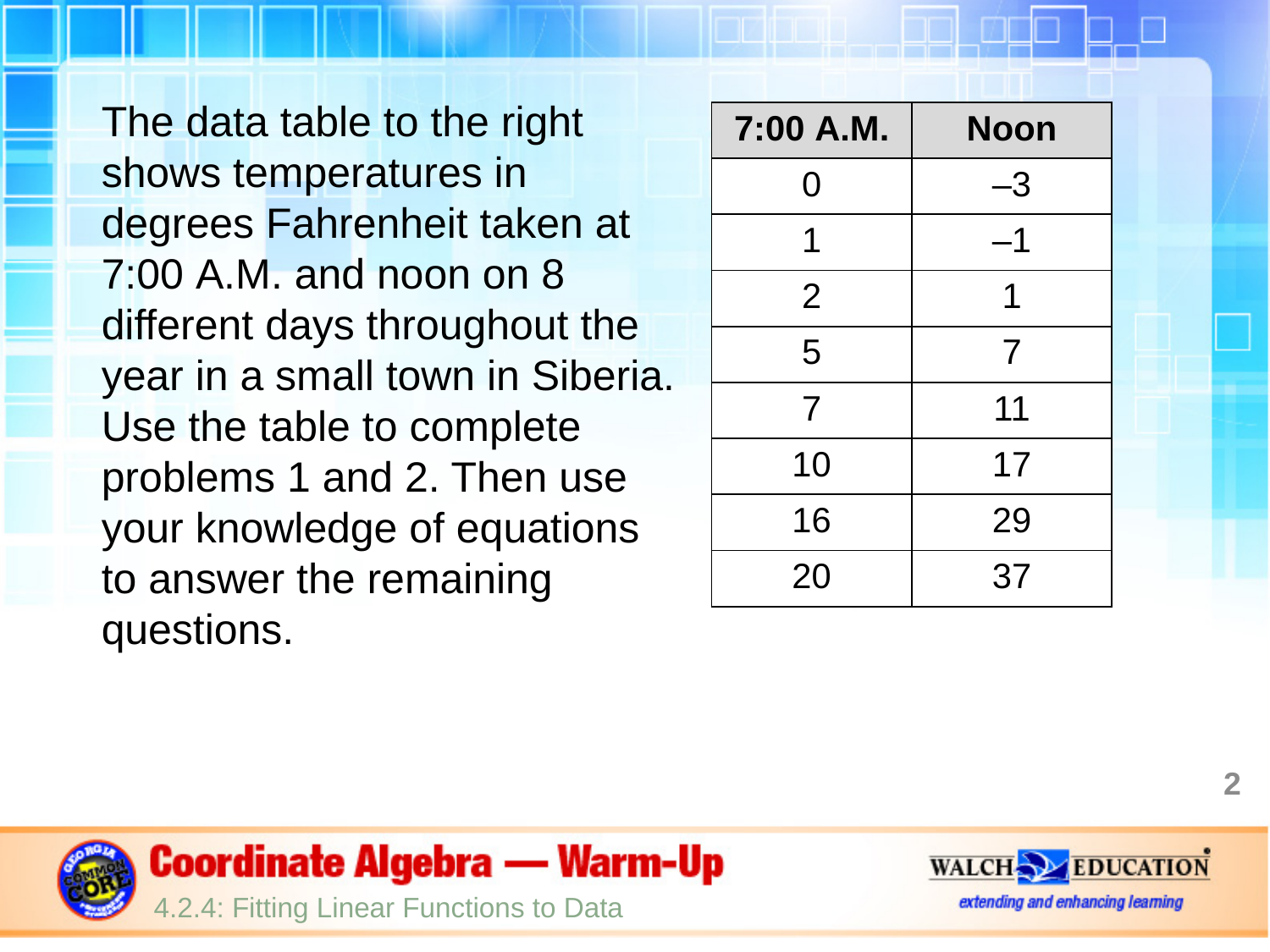

The data table to the right shows temperatures in degrees Fahrenheit taken at 7:00 a.m. and noon on 8 different days throughout the year in a small town in Siberia. Use the table to complete problems 1 and 2. Then use your knowledge of equations to answer the remaining questions.
| 7:00 a.m. | Noon |
| --- | --- |
| 0 | –3 |
| 1 | –1 |
| 2 | 1 |
| 5 | 7 |
| 7 | 11 |
| 10 | 17 |
| 16 | 29 |
| 20 | 37 |
2
4.2.4: Fitting Linear Functions to Data